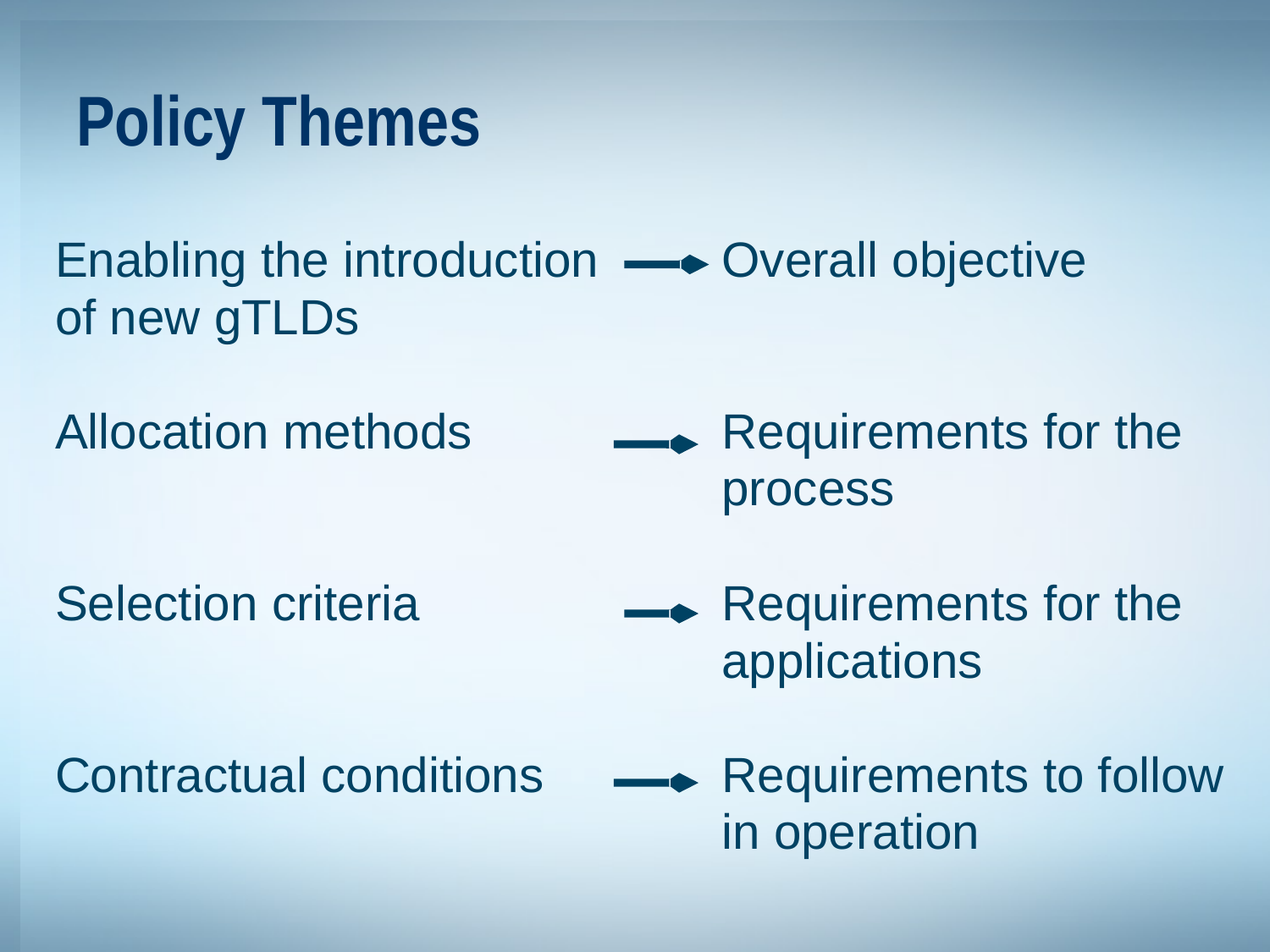

# Policy Themes
Enabling the introduction
of new gTLDs

Allocation methods

Selection criteria

Contractual conditions
Overall objective

Requirements for the
process

Requirements for the
applications

Requirements to follow
in operation